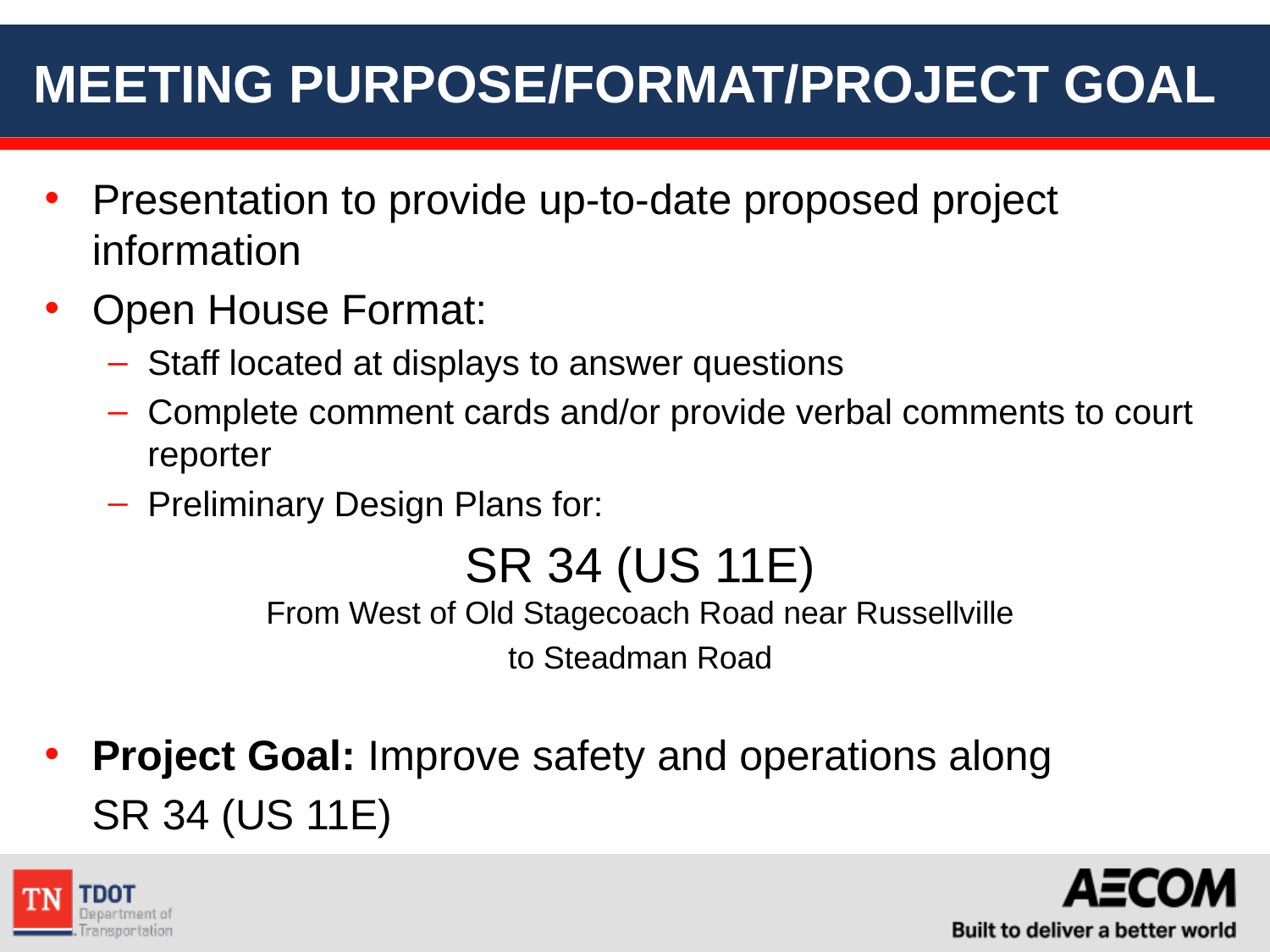

# MEETING PURPOSE/FORMAT/PROJECT GOAL
Presentation to provide up-to-date proposed project information
Open House Format:
Staff located at displays to answer questions
Complete comment cards and/or provide verbal comments to court reporter
Preliminary Design Plans for:
SR 34 (US 11E)
From West of Old Stagecoach Road near Russellville
to Steadman Road

Project Goal: Improve safety and operations along
    SR 34 (US 11E)